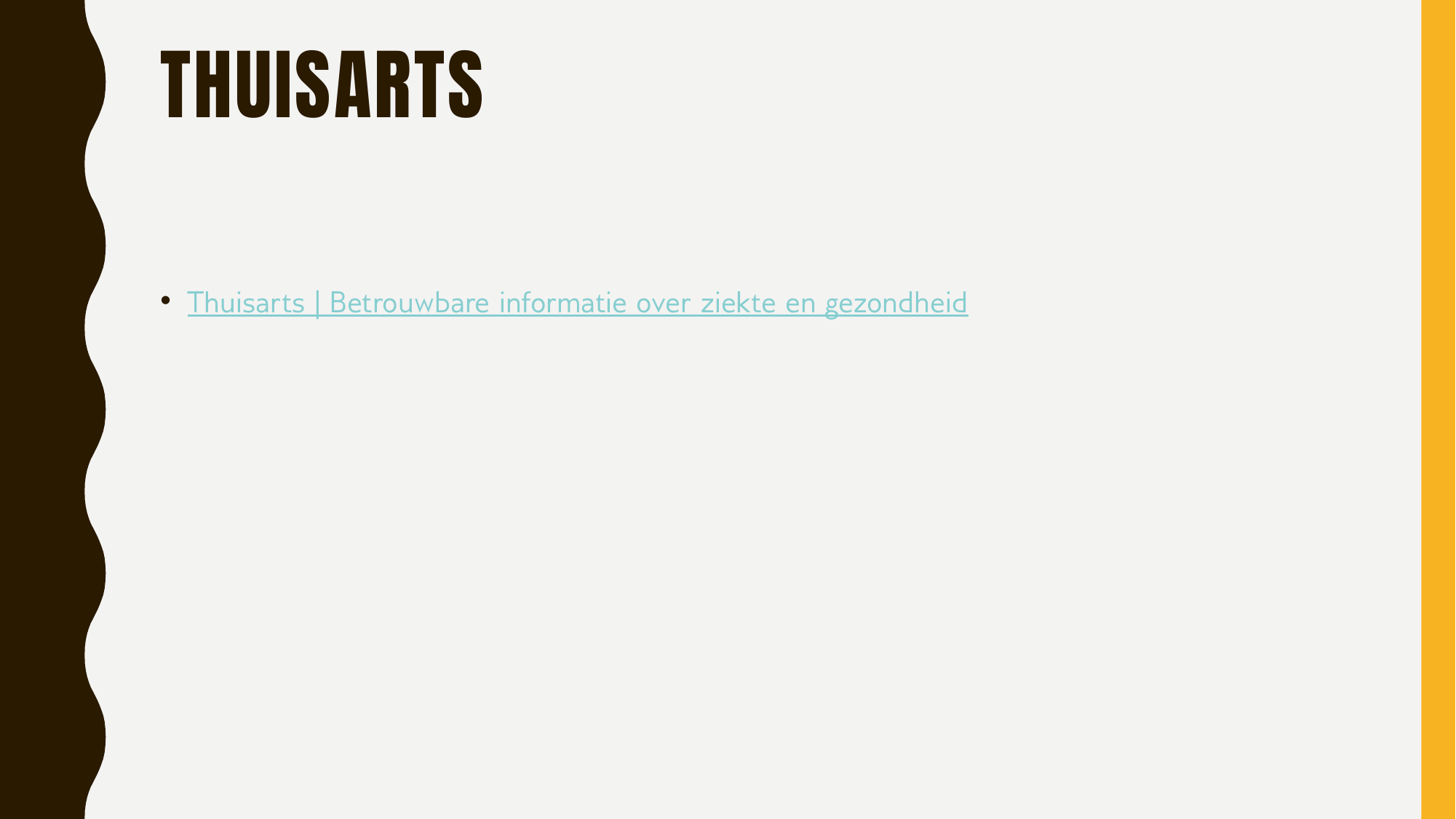

# Thuisarts
Thuisarts | Betrouwbare informatie over ziekte en gezondheid